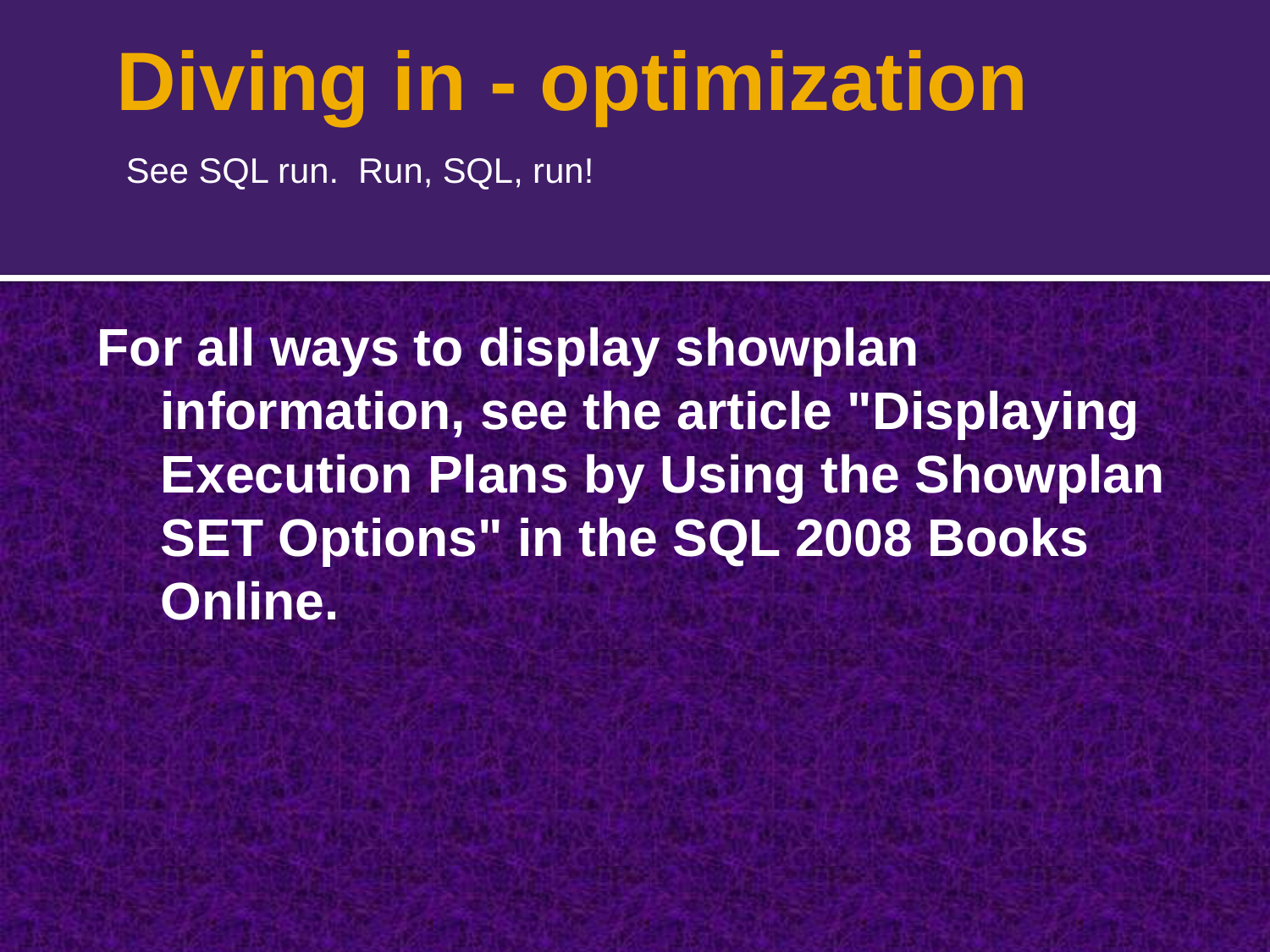

# Diving in - optimization
See SQL run.  Run, SQL, run!
For all ways to display showplan information, see the article "Displaying Execution Plans by Using the Showplan SET Options" in the SQL 2008 Books Online.